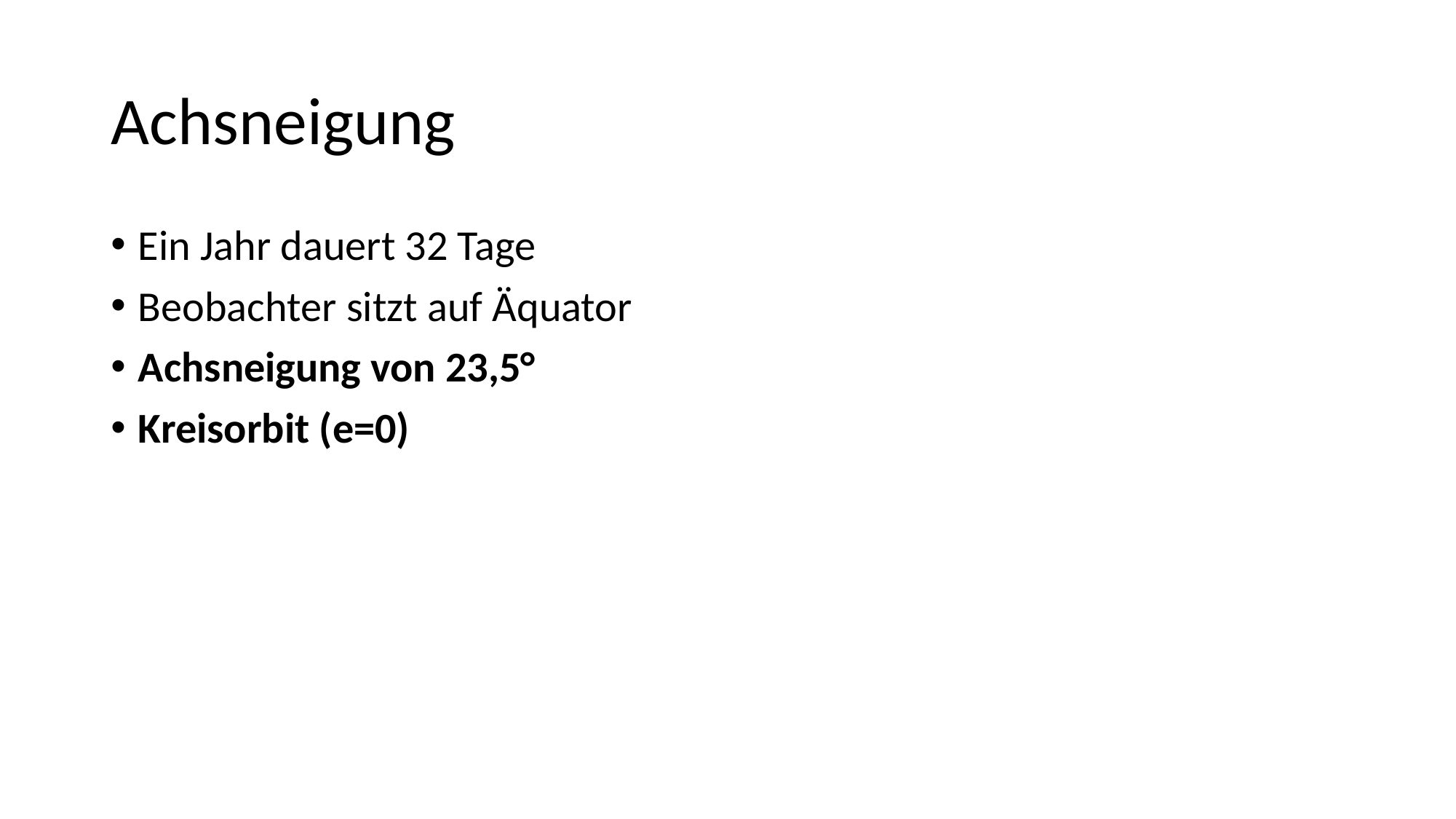

# Achsneigung
Ein Jahr dauert 32 Tage
Beobachter sitzt auf Äquator
Achsneigung von 23,5°
Kreisorbit (e=0)